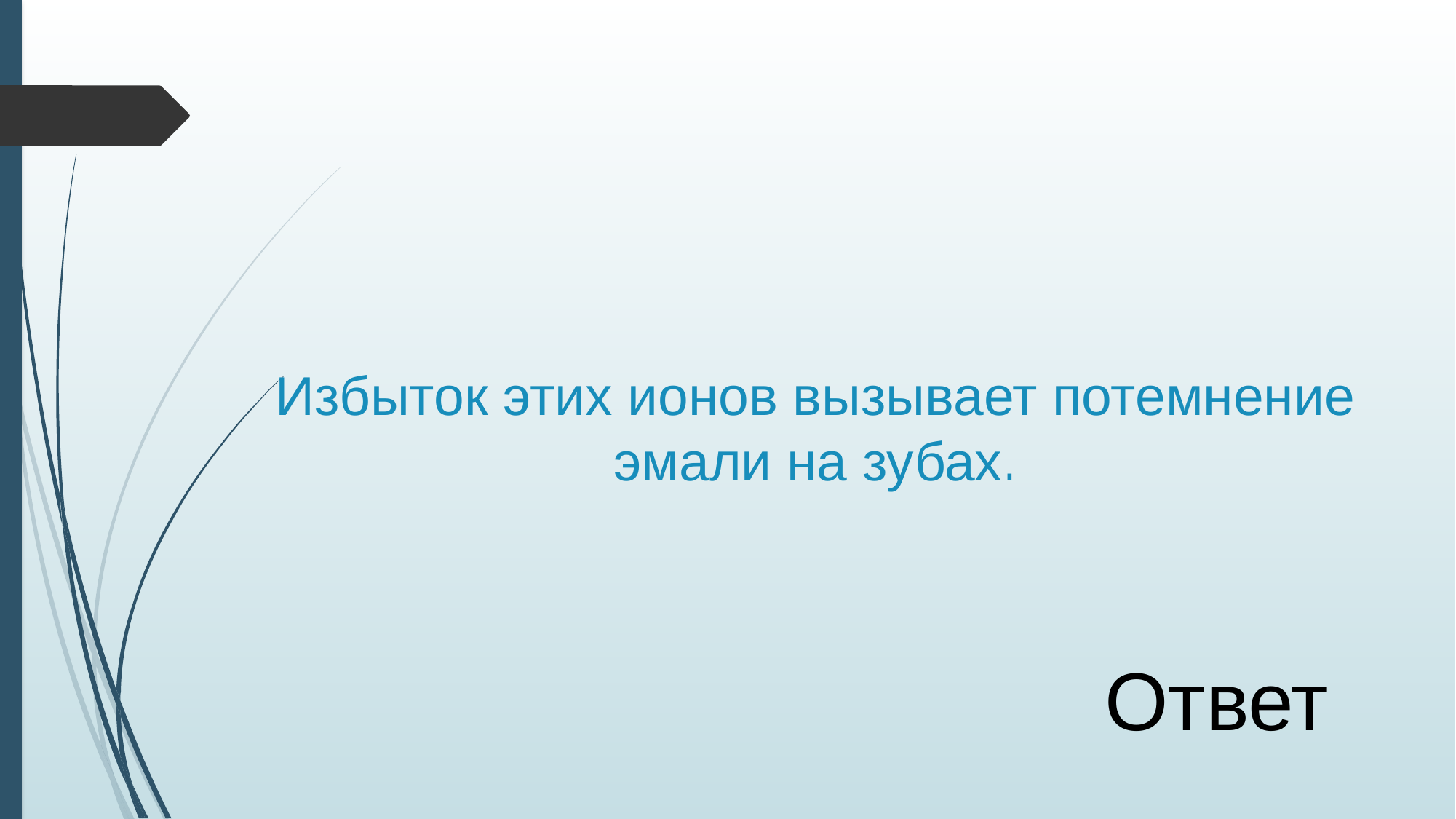

# Избыток этих ионов вызывает потемнение эмали на зубах.
Ответ